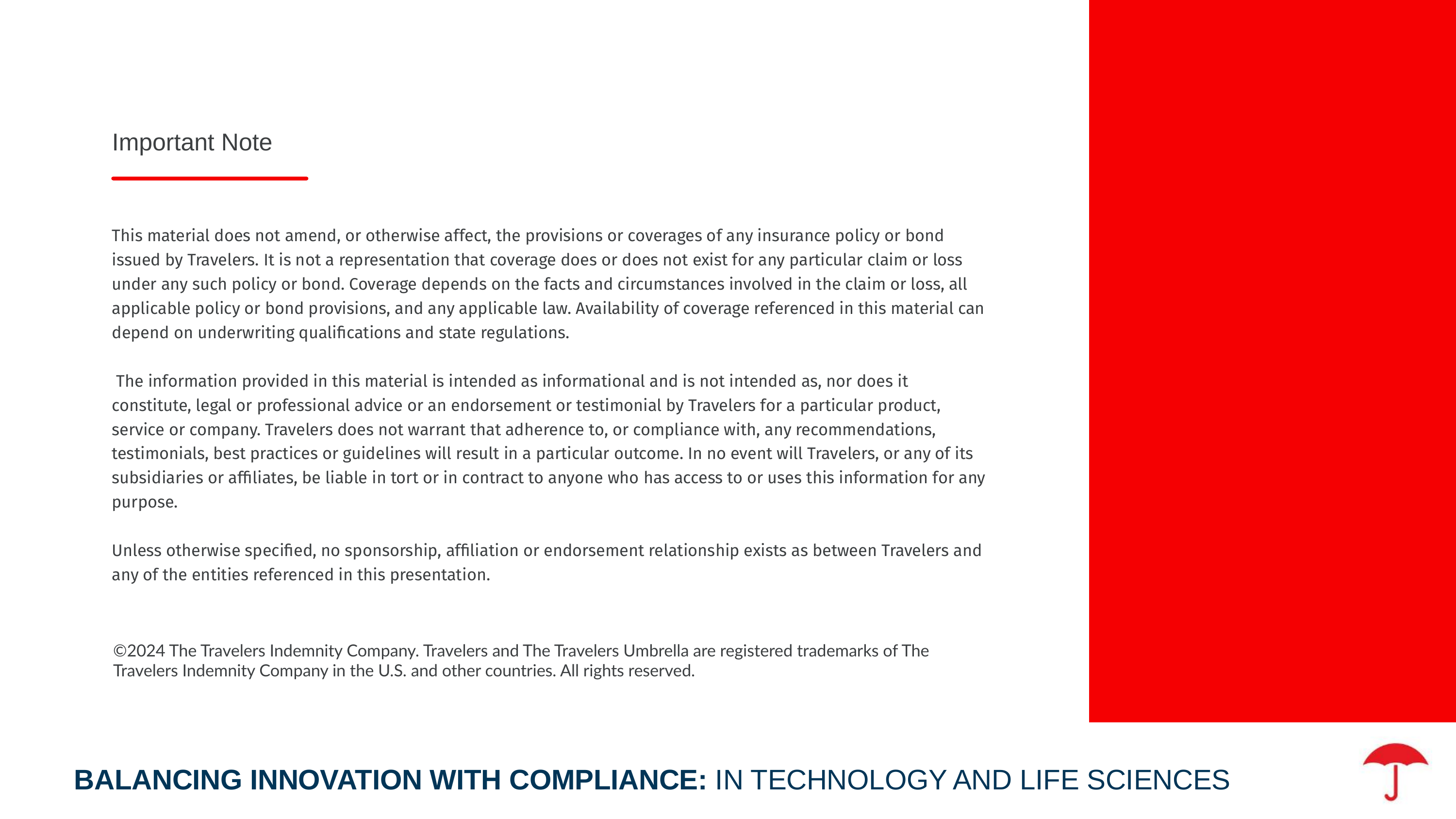

Important Note

This material does not amend, or otherwise affect, the provisions or coverages of any insurance policy or bond issued by Travelers. It is not a representation that coverage does or does not exist for any particular claim or loss under any such policy or bond. Coverage depends on the facts and circumstances involved in the claim or loss, all applicable policy or bond provisions, and any applicable law. Availability of coverage referenced in this material can depend on underwriting qualifications and state regulations.

 The information provided in this material is intended as informational and is not intended as, nor does it constitute, legal or professional advice or an endorsement or testimonial by Travelers for a particular product, service or company. Travelers does not warrant that adherence to, or compliance with, any recommendations, testimonials, best practices or guidelines will result in a particular outcome. In no event will Travelers, or any of its subsidiaries or affiliates, be liable in tort or in contract to anyone who has access to or uses this information for any purpose.

Unless otherwise specified, no sponsorship, affiliation or endorsement relationship exists as between Travelers and any of the entities referenced in this presentation.

©2024 The Travelers Indemnity Company. Travelers and The Travelers Umbrella are registered trademarks of The Travelers Indemnity Company in the U.S. and other countries. All rights reserved.

BALANCING INNOVATION WITH COMPLIANCE: IN TECHNOLOGY AND LIFE SCIENCES
2
2
2